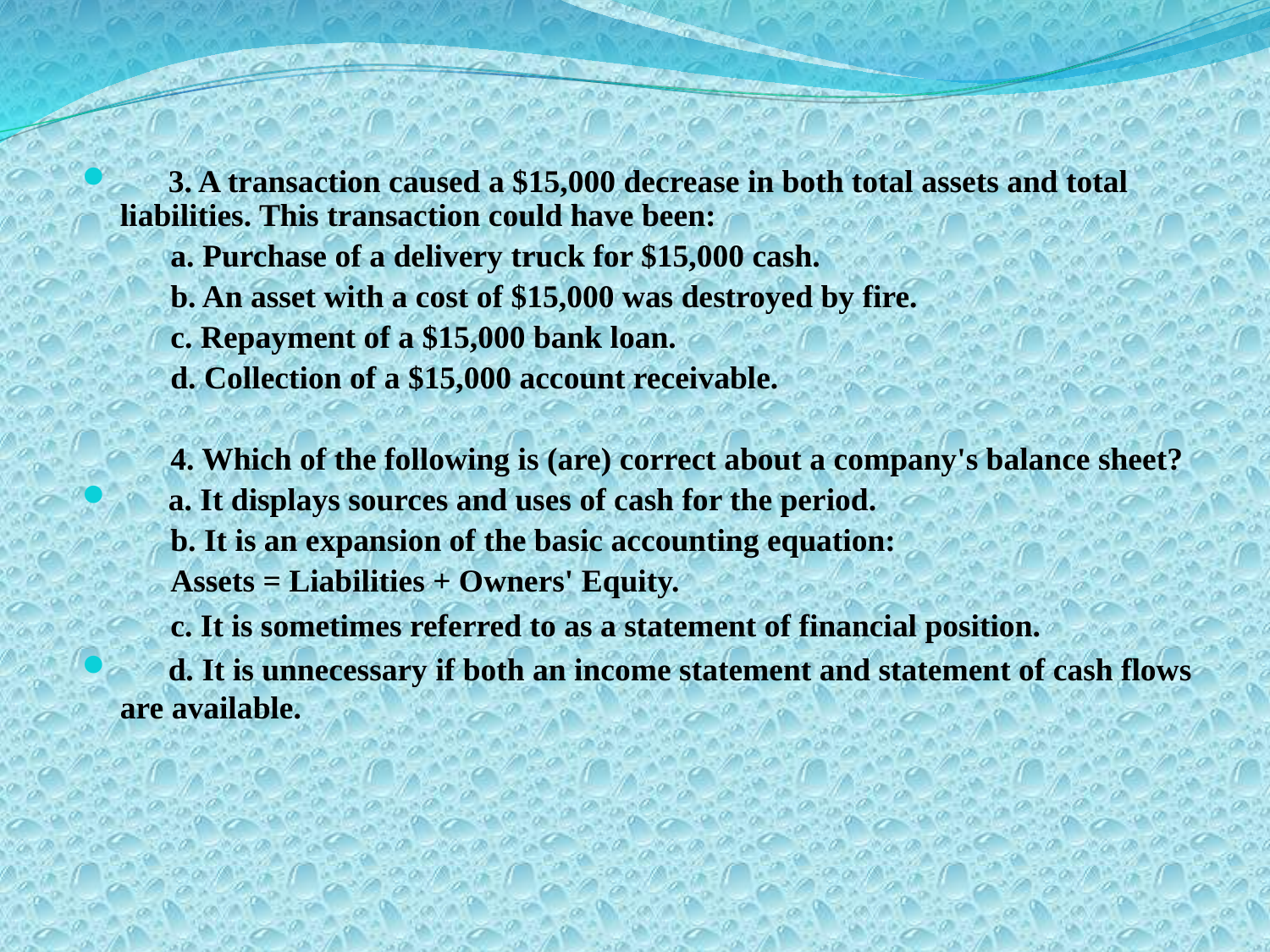

3. A transaction caused a $15,000 decrease in both total assets and total liabilities. This transaction could have been:
           a. Purchase of a delivery truck for $15,000 cash.
           b. An asset with a cost of $15,000 was destroyed by fire.
           c. Repayment of a $15,000 bank loan.
           d. Collection of a $15,000 account receivable.

           4. Which of the following is (are) correct about a company's balance sheet?
      a. It displays sources and uses of cash for the period.
           b. It is an expansion of the basic accounting equation:
           Assets = Liabilities + Owners' Equity.
           c. It is sometimes referred to as a statement of financial position.
      d. It is unnecessary if both an income statement and statement of cash flows are available.